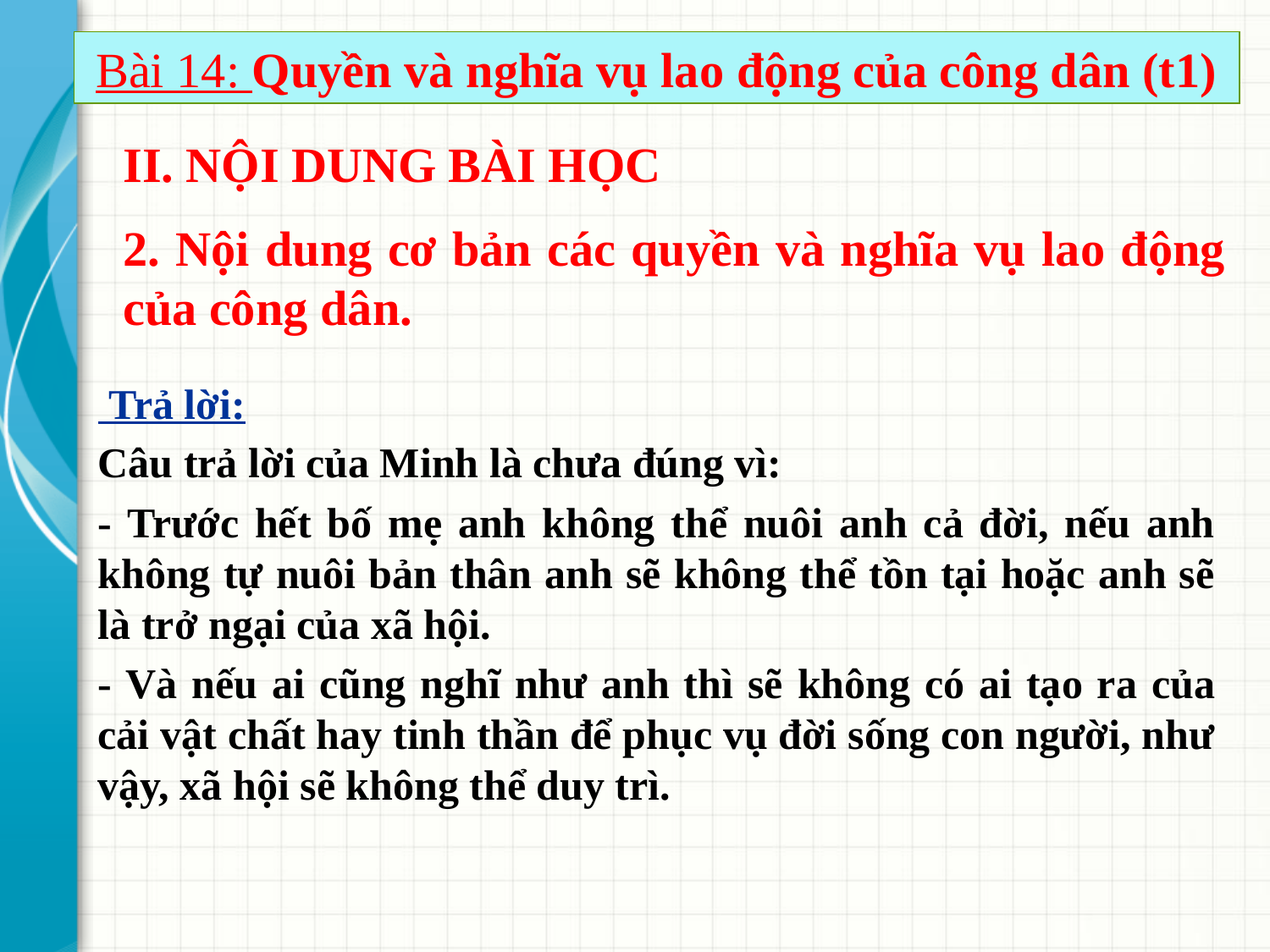

Bài 14: Quyền và nghĩa vụ lao động của công dân (t1)
II. NỘI DUNG BÀI HỌC
2. Nội dung cơ bản các quyền và nghĩa vụ lao động của công dân.
 Trả lời:
Câu trả lời của Minh là chưa đúng vì:
- Trước hết bố mẹ anh không thể nuôi anh cả đời, nếu anh không tự nuôi bản thân anh sẽ không thể tồn tại hoặc anh sẽ là trở ngại của xã hội.
- Và nếu ai cũng nghĩ như anh thì sẽ không có ai tạo ra của cải vật chất hay tinh thần để phục vụ đời sống con người, như vậy, xã hội sẽ không thể duy trì.